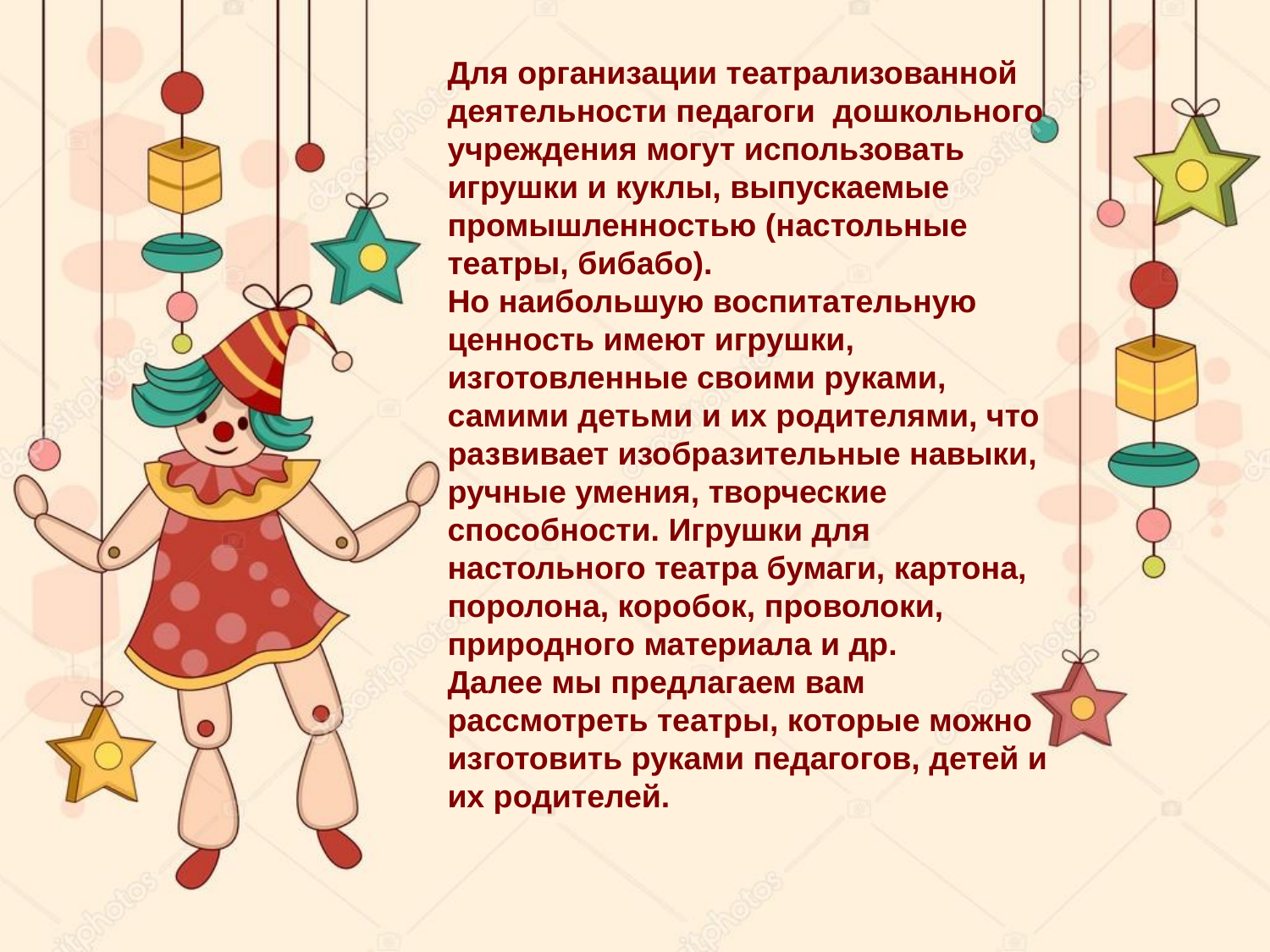

Для организации театрализованной деятельности педагоги  дошкольного учреждения могут использовать игрушки и куклы, выпускаемые промышленностью (настольные театры, бибабо).
Но наибольшую воспитательную ценность имеют игрушки, изготовленные своими руками, самими детьми и их родителями, что развивает изобразительные навыки, ручные умения, творческие способности. Игрушки для настольного театра бумаги, картона, поролона, коробок, проволоки, природного материала и др.
Далее мы предлагаем вам рассмотреть театры, которые можно изготовить руками педагогов, детей и их родителей.